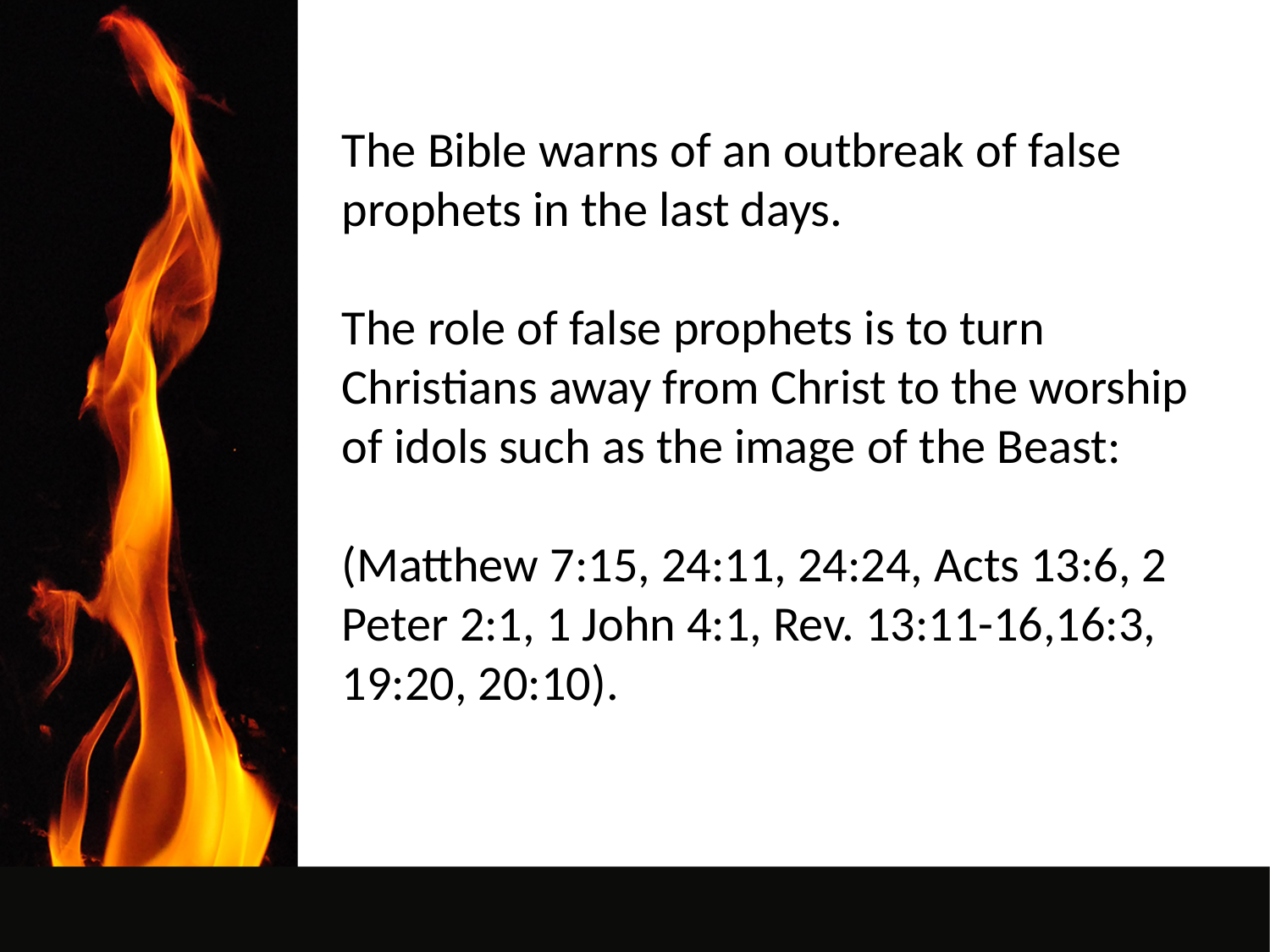

The Bible warns of an outbreak of false prophets in the last days.

The role of false prophets is to turn Christians away from Christ to the worship of idols such as the image of the Beast:
(Matthew 7:15, 24:11, 24:24, Acts 13:6, 2 Peter 2:1, 1 John 4:1, Rev. 13:11-16,16:3, 19:20, 20:10).